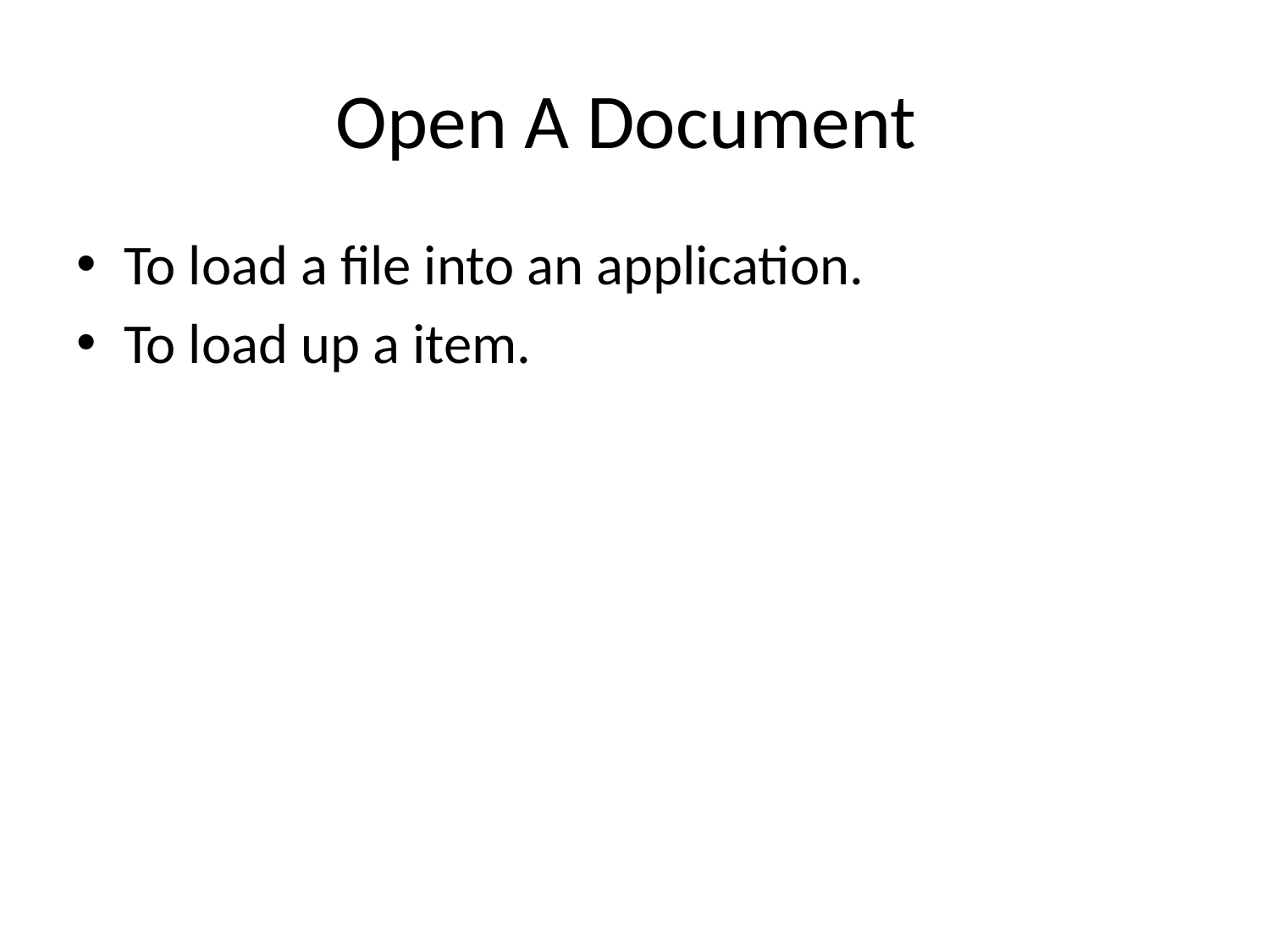

# Open A Document
To load a file into an application.
To load up a item.